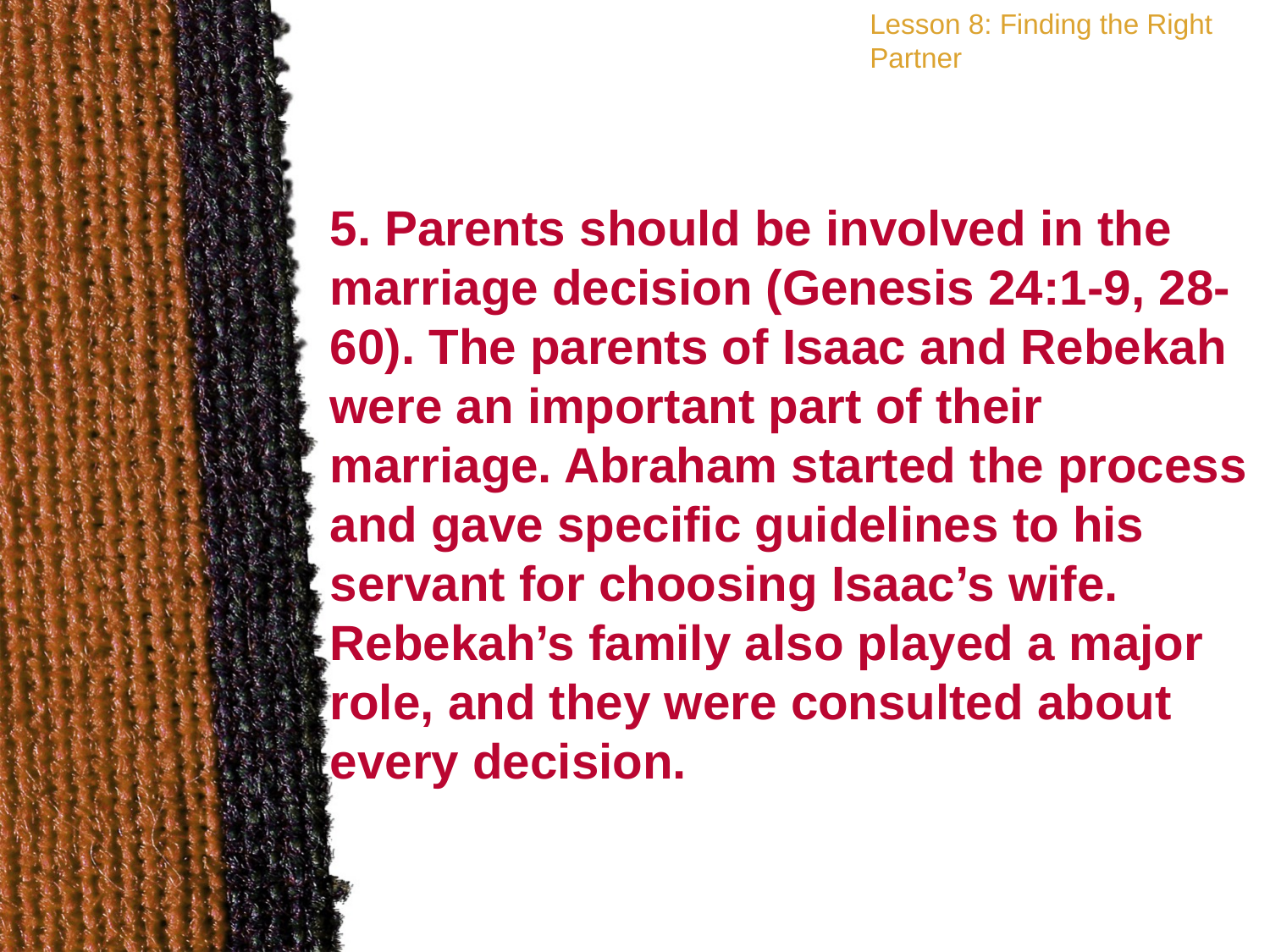

Lesson 8: Finding the Right Partner
5. Parents should be involved in the marriage decision (Genesis 24:1-9, 28-60). The parents of Isaac and Rebekah were an important part of their marriage. Abraham started the process and gave specific guidelines to his servant for choosing Isaac’s wife. Rebekah’s family also played a major role, and they were consulted about every decision.